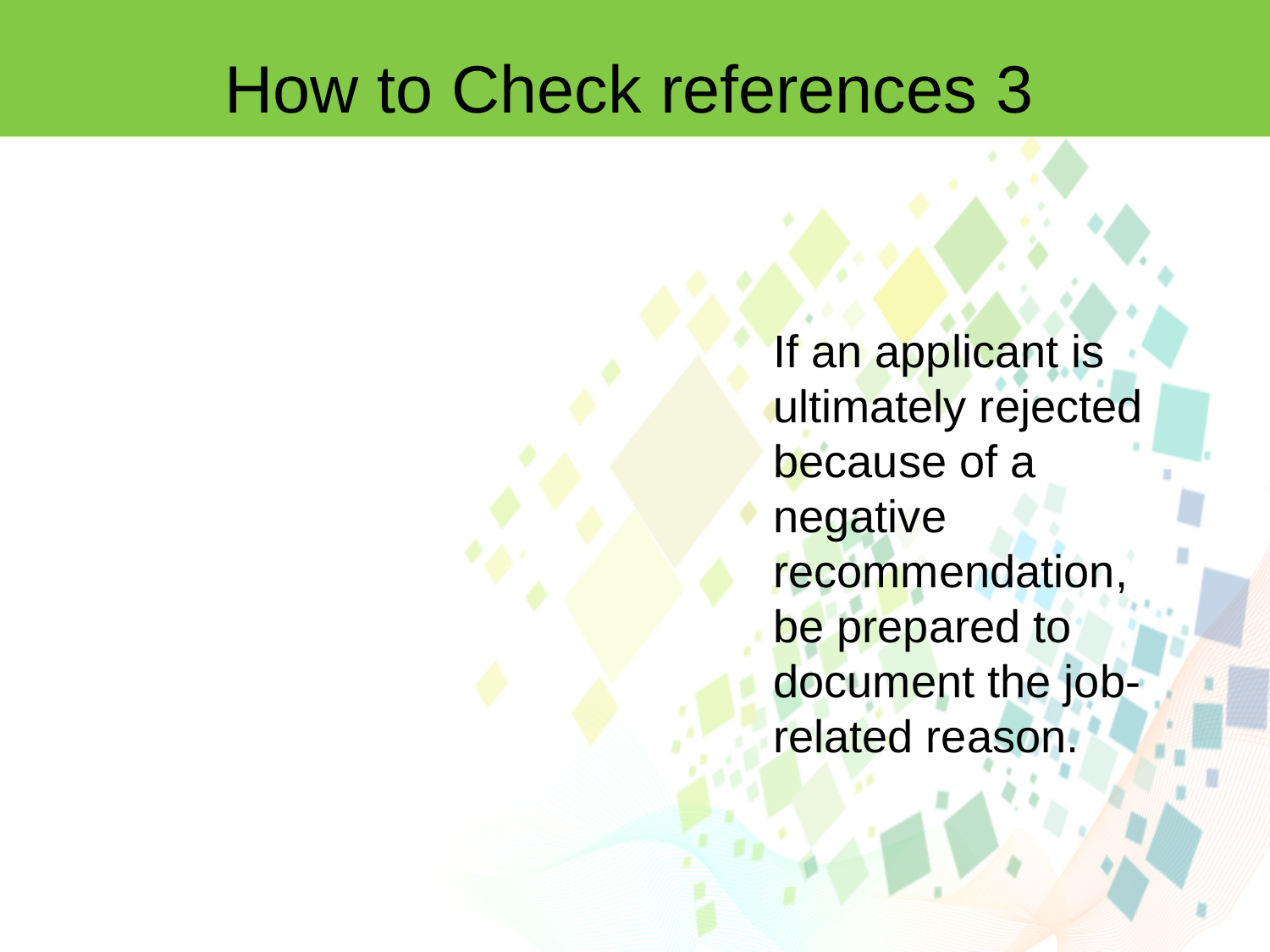

How to Check references 3
If an applicant is ultimately rejected because of a negative recommendation, be prepared to document the job-related reason.